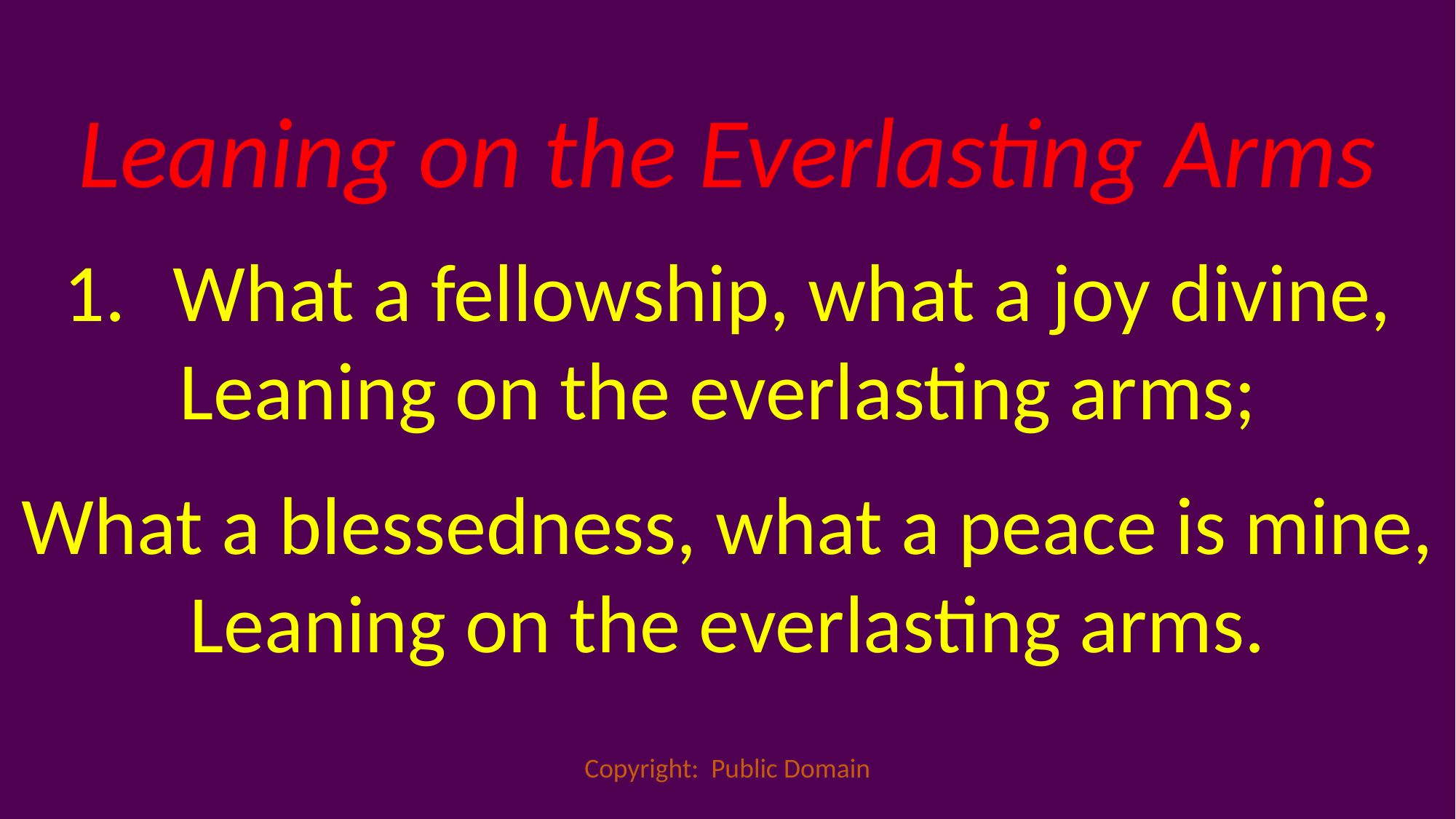

Leaning on the Everlasting Arms
1. 	What a fellowship, what a joy divine,
Leaning on the everlasting arms;
What a blessedness, what a peace is mine,
Leaning on the everlasting arms.
Copyright:  Public Domain